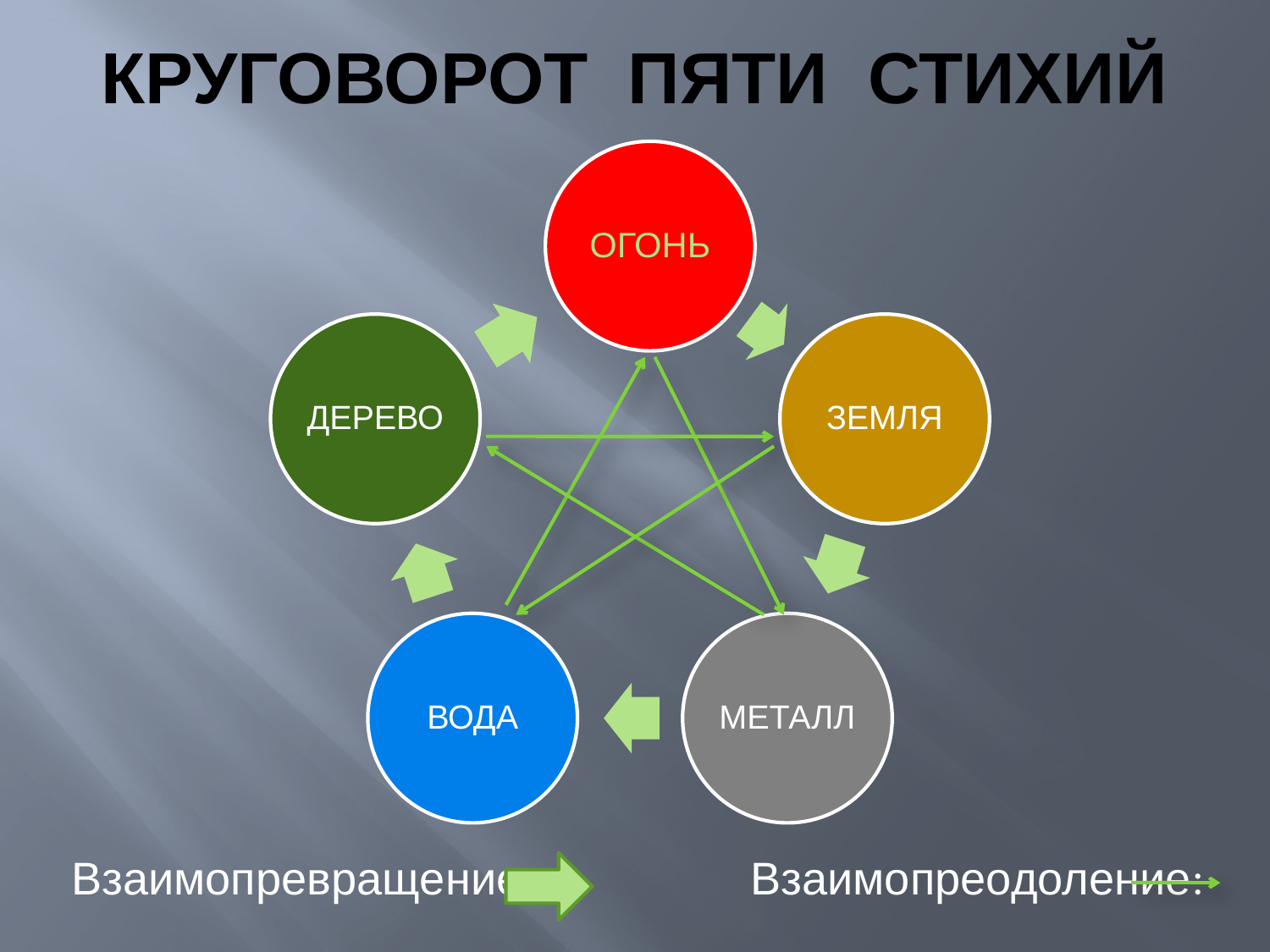

# КРУГОВОРОТ  ПЯТИ  СТИХИЙ
ОГОНЬ

ЗЕМЛЯ

МЕТАЛЛ

ВОДА

ДЕРЕВО

Взаимопревращение:                   Взаимопреодоление: